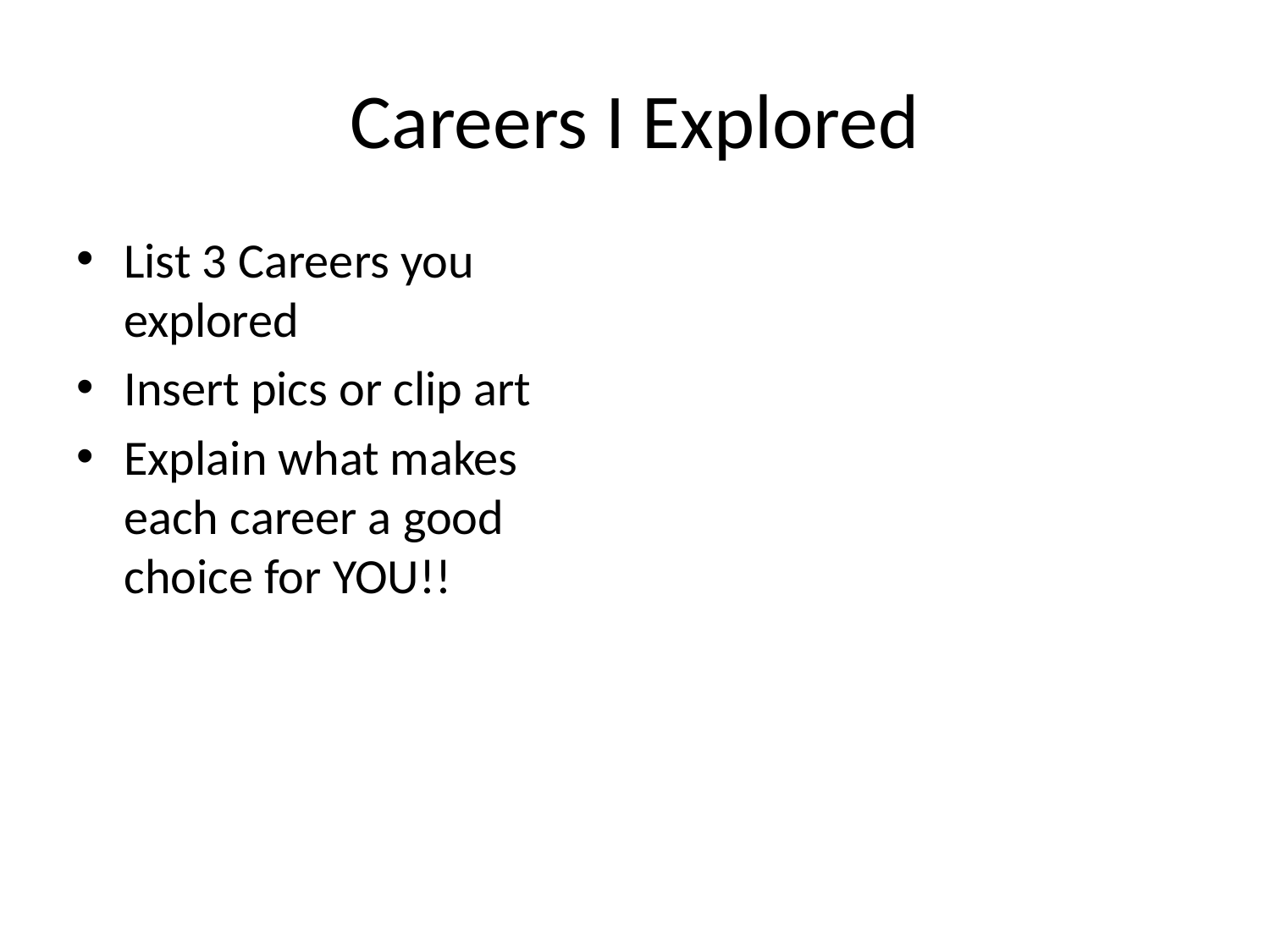

# Careers I Explored
List 3 Careers you explored
Insert pics or clip art
Explain what makes each career a good choice for YOU!!